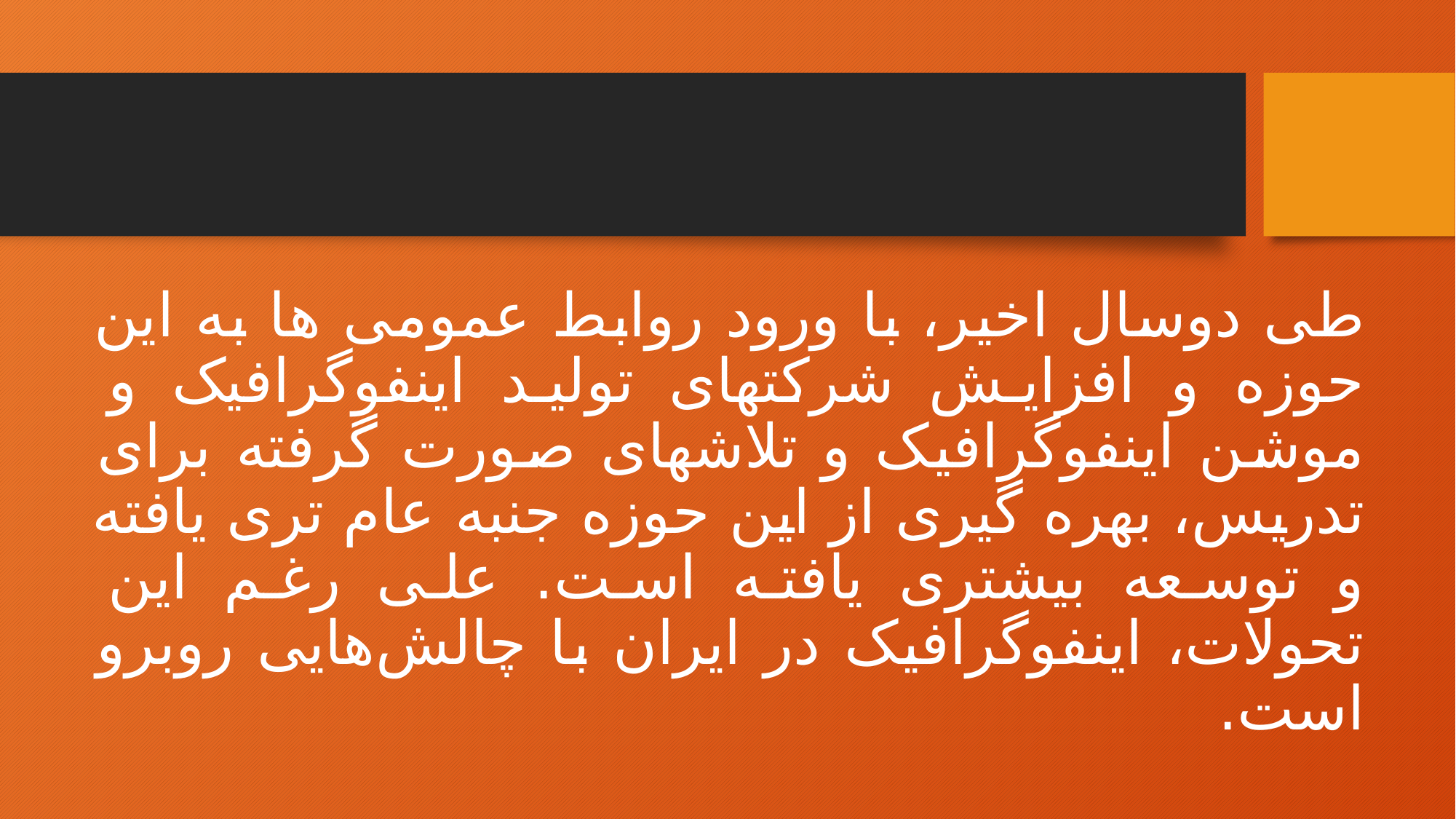

طی دوسال اخیر، با ورود روابط عمومی ها به این حوزه و افزایش شرکتهای تولید اینفوگرافیک و موشن اینفوگرافیک و تلاشهای صورت گرفته برای تدریس، بهره گیری از این حوزه جنبه عام تری یافته و توسعه بیشتری یافته است. علی رغم این تحولات، اینفوگرافیک در ایران با چالش‌هایی روبرو است.